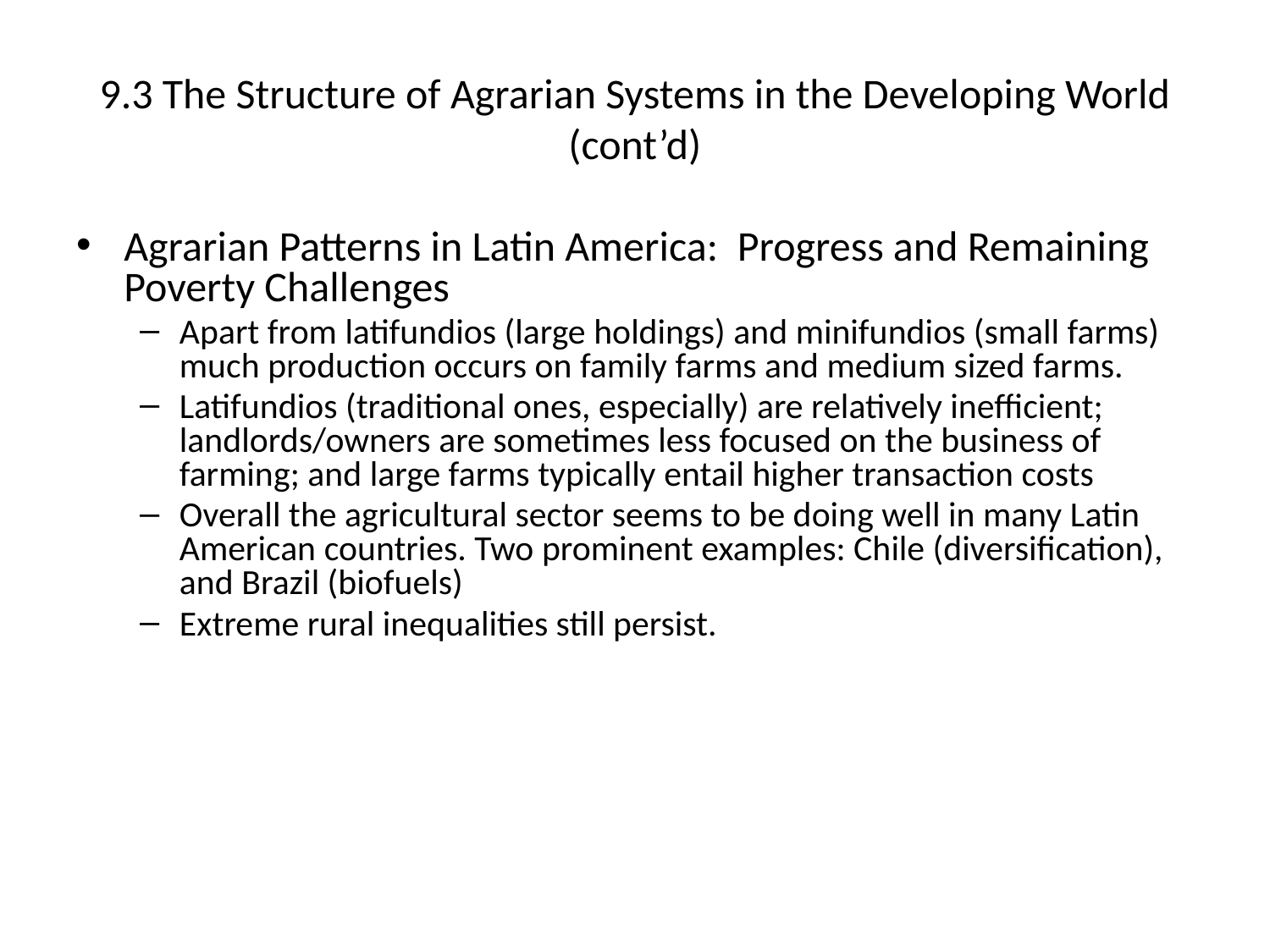

9.3 The Structure of Agrarian Systems in the Developing World (cont’d)
Agrarian Patterns in Latin America:  Progress and Remaining Poverty Challenges
Apart from latifundios (large holdings) and minifundios (small farms) much production occurs on family farms and medium sized farms.
Latifundios (traditional ones, especially) are relatively inefficient; landlords/owners are sometimes less focused on the business of farming; and large farms typically entail higher transaction costs
Overall the agricultural sector seems to be doing well in many Latin American countries. Two prominent examples: Chile (diversification), and Brazil (biofuels)
Extreme rural inequalities still persist.